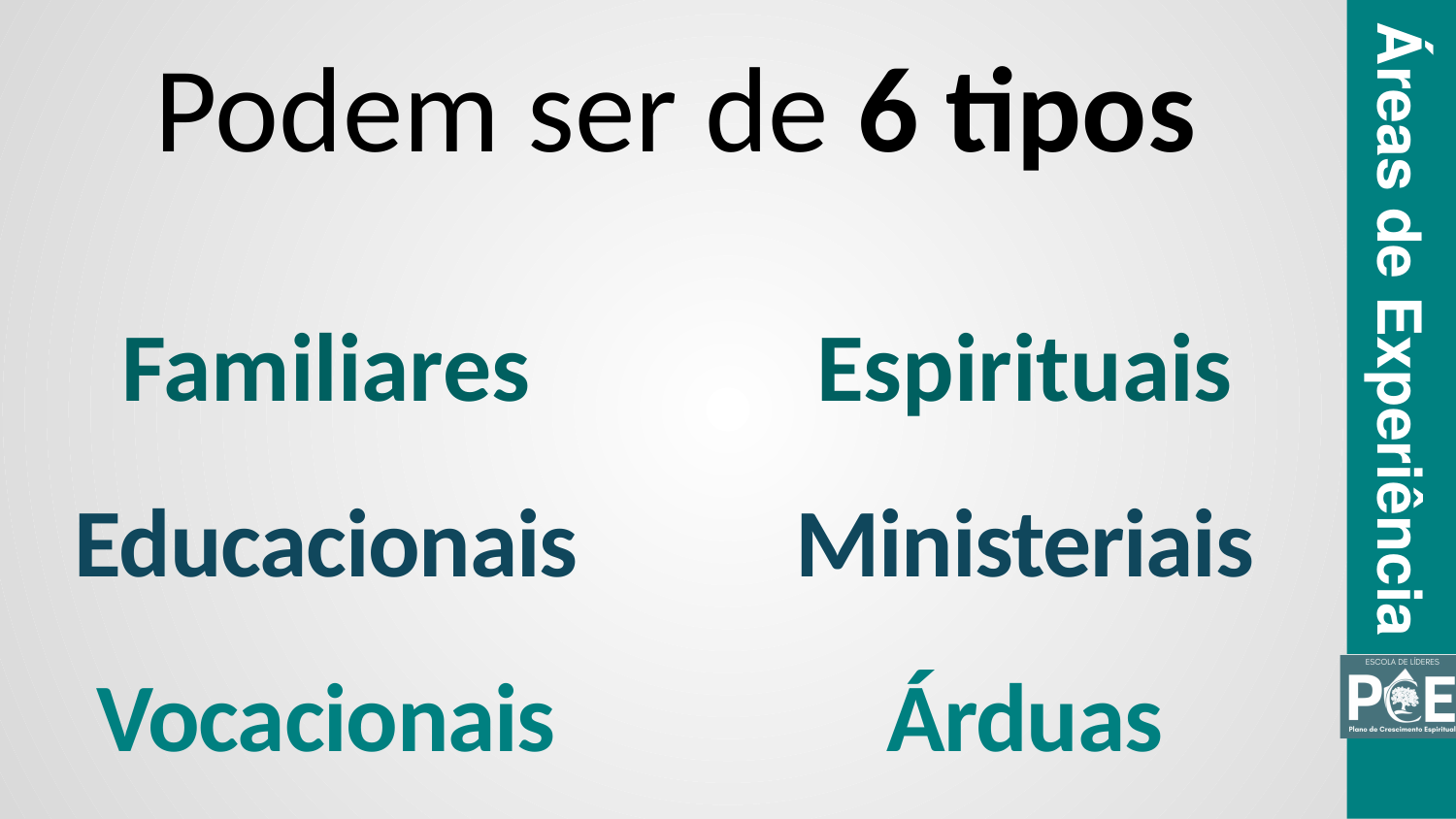

Podem ser de 6 tipos
Familiares
Educacionais
Vocacionais
Espirituais
Ministeriais
Árduas
Áreas de Experiência